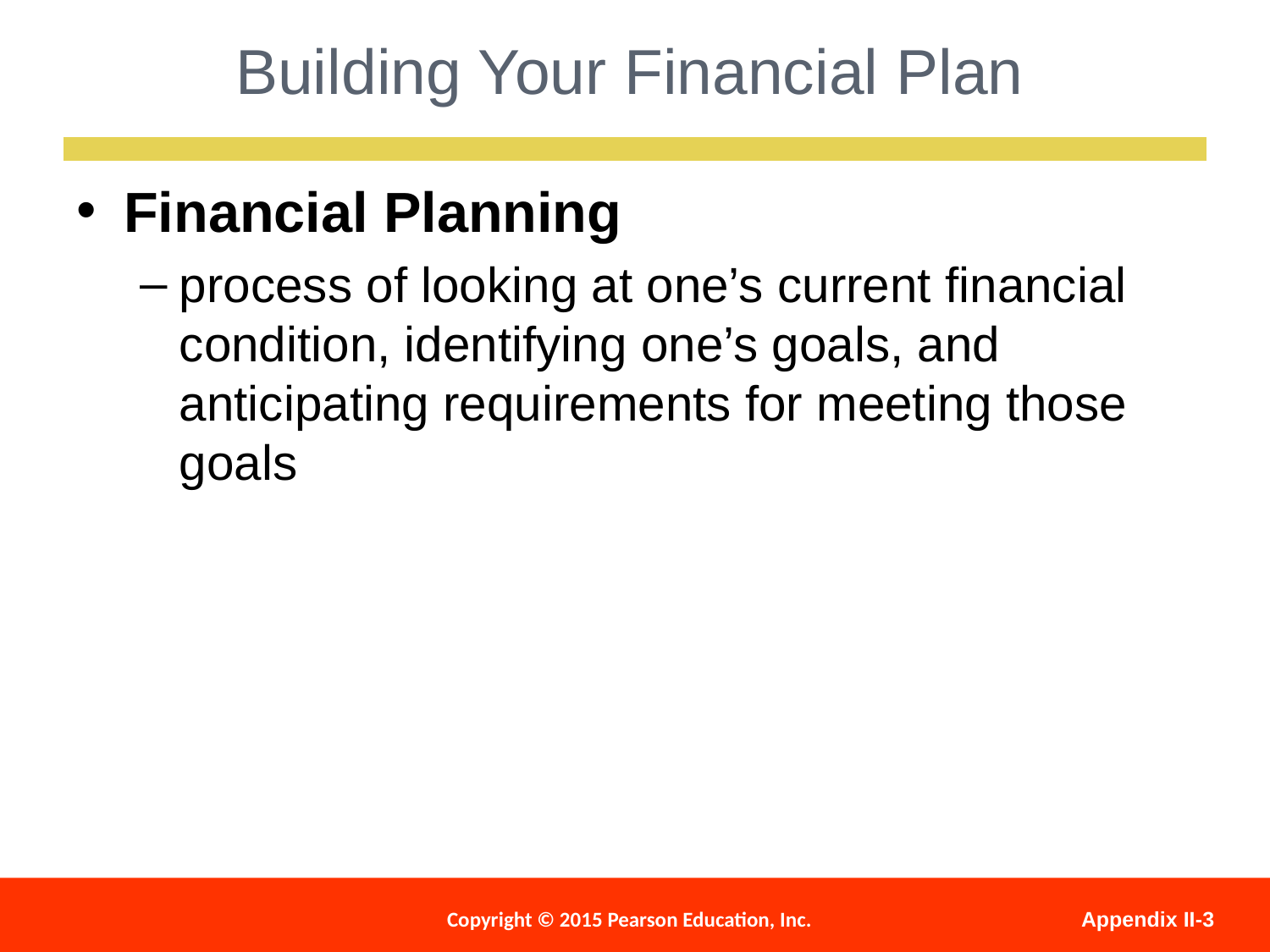

Building Your Financial Plan
Financial Planning
process of looking at one’s current financial condition, identifying one’s goals, and anticipating requirements for meeting those goals